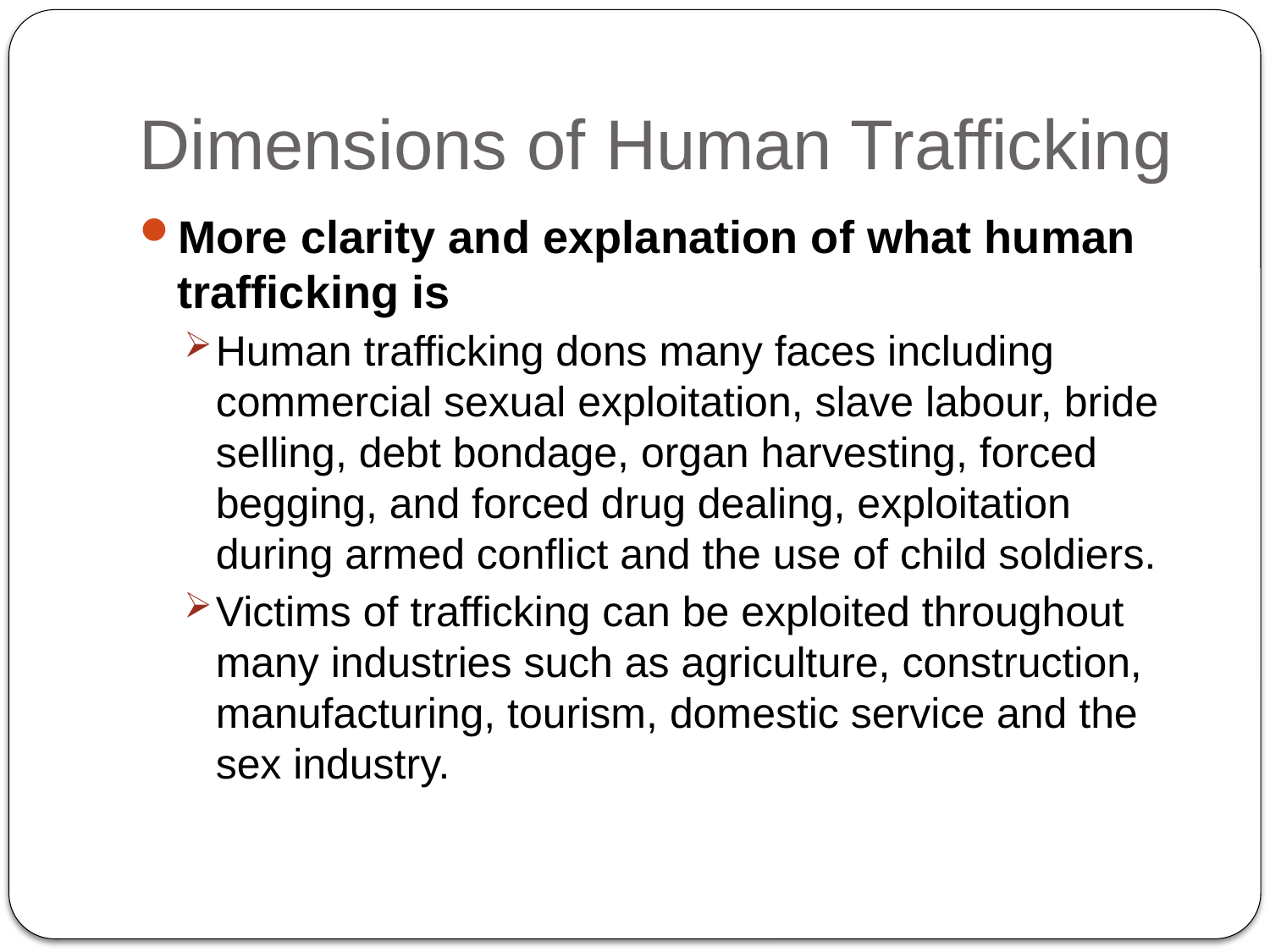

# Dimensions of Human Trafficking
More clarity and explanation of what human trafficking is
Human trafficking dons many faces including commercial sexual exploitation, slave labour, bride selling, debt bondage, organ harvesting, forced begging, and forced drug dealing, exploitation during armed conflict and the use of child soldiers.
Victims of trafficking can be exploited throughout many industries such as agriculture, construction, manufacturing, tourism, domestic service and the sex industry.